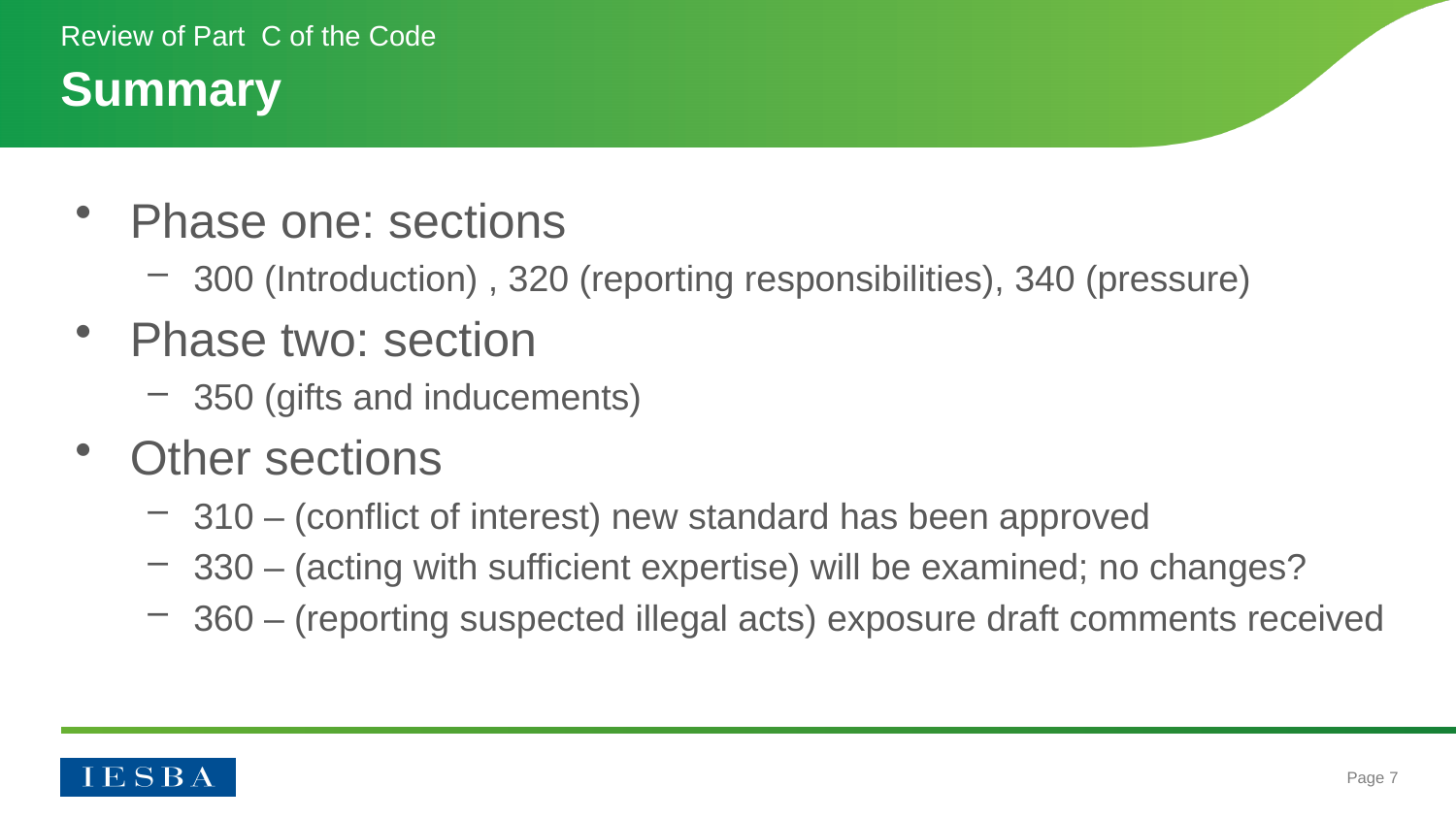

Review of Part  C of the Code

# Summary
Phase one: sections
300 (Introduction) , 320 (reporting responsibilities), 340 (pressure)
Phase two: section
350 (gifts and inducements)
Other sections
310 – (conflict of interest) new standard has been approved
330 – (acting with sufficient expertise) will be examined; no changes?
360 – (reporting suspected illegal acts) exposure draft comments received